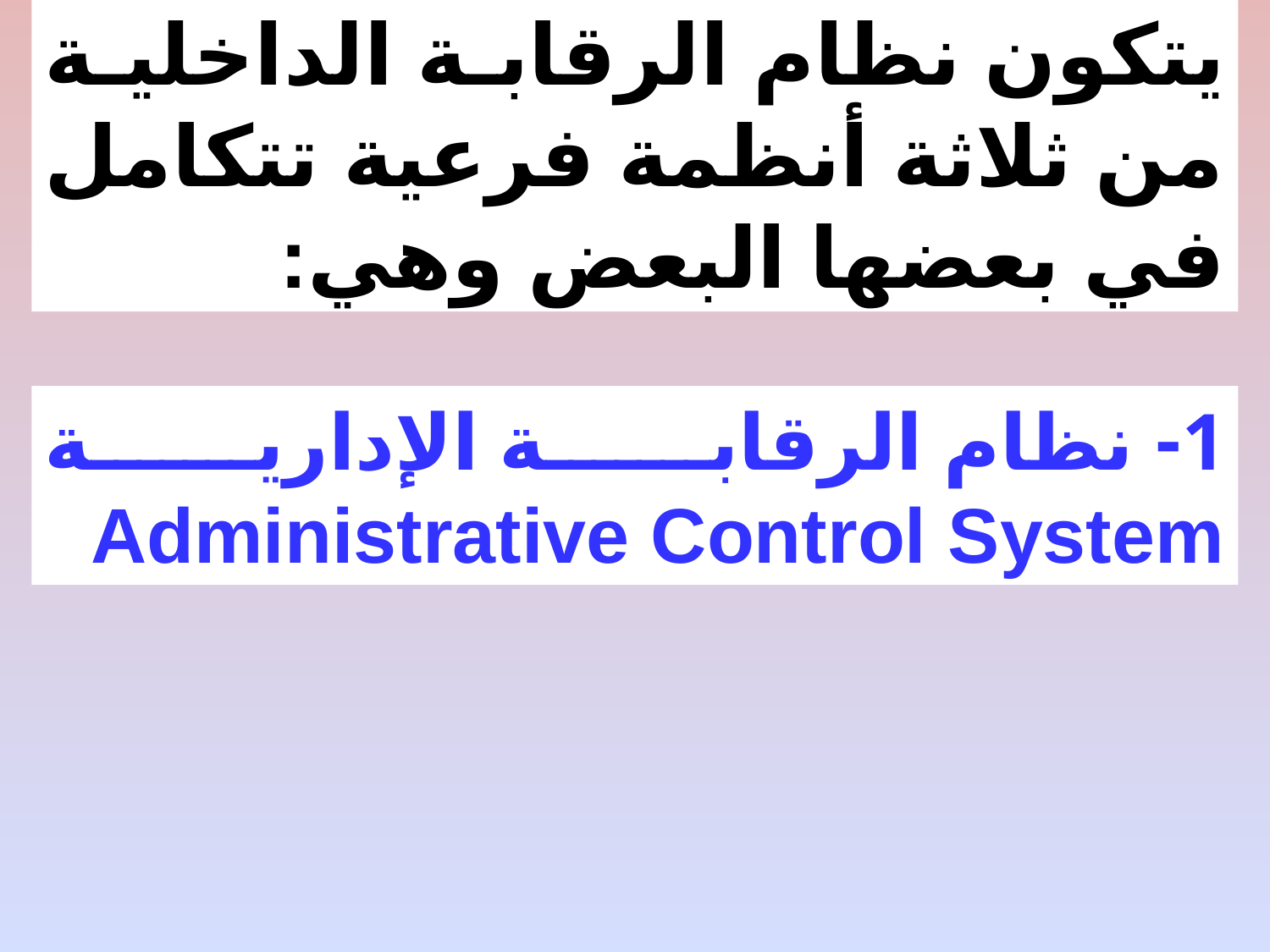

يتكون نظام الرقابة الداخلية من ثلاثة أنظمة فرعية تتكامل في بعضها البعض وهي:
1- نظام الرقابة الإدارية Administrative Control System